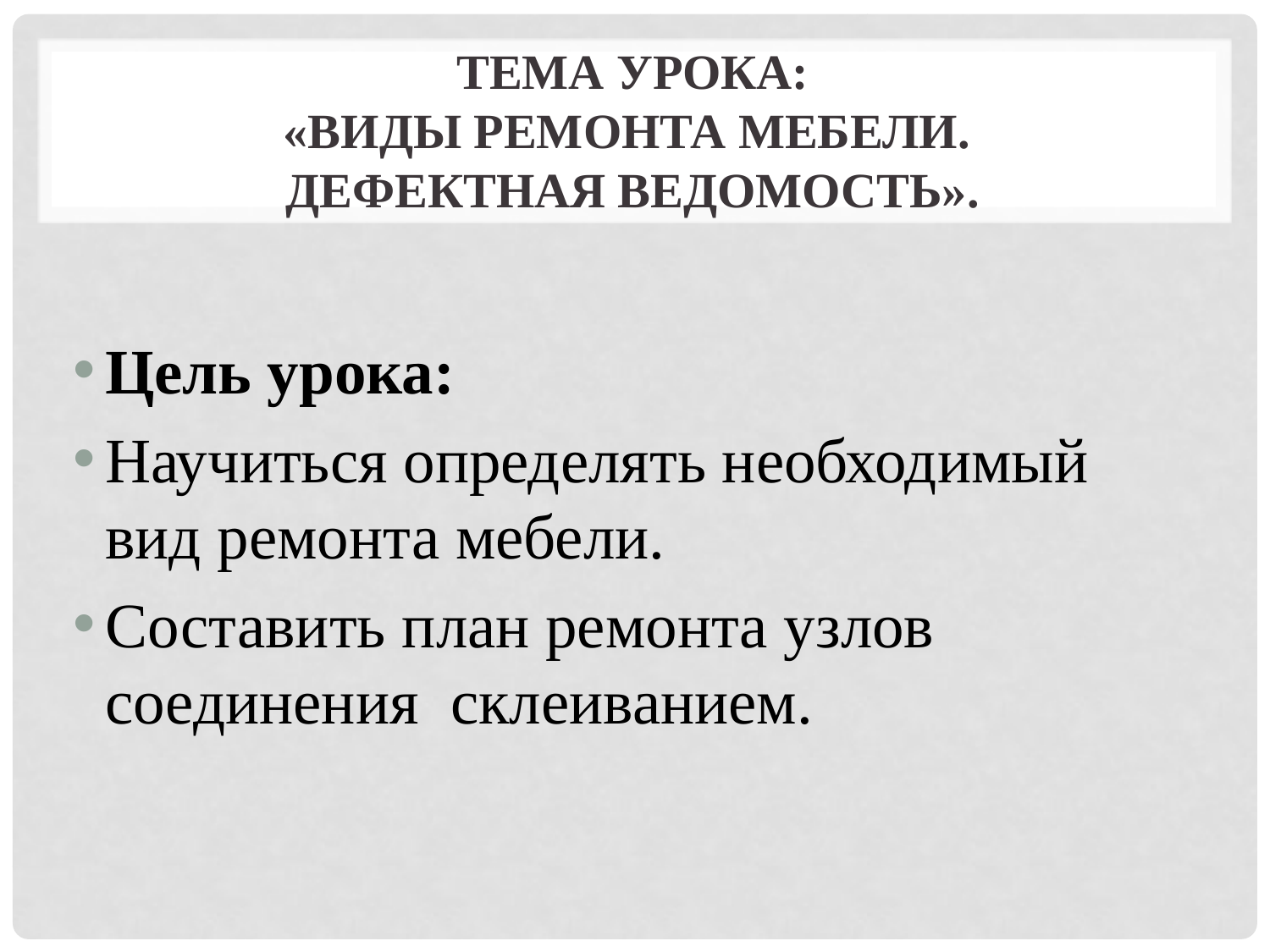

# Тема урока: «Виды ремонта мебели. Дефектная ведомость».

Цель урока:
Научиться определять необходимый вид ремонта мебели.
Составить план ремонта узлов  соединения  склеиванием.